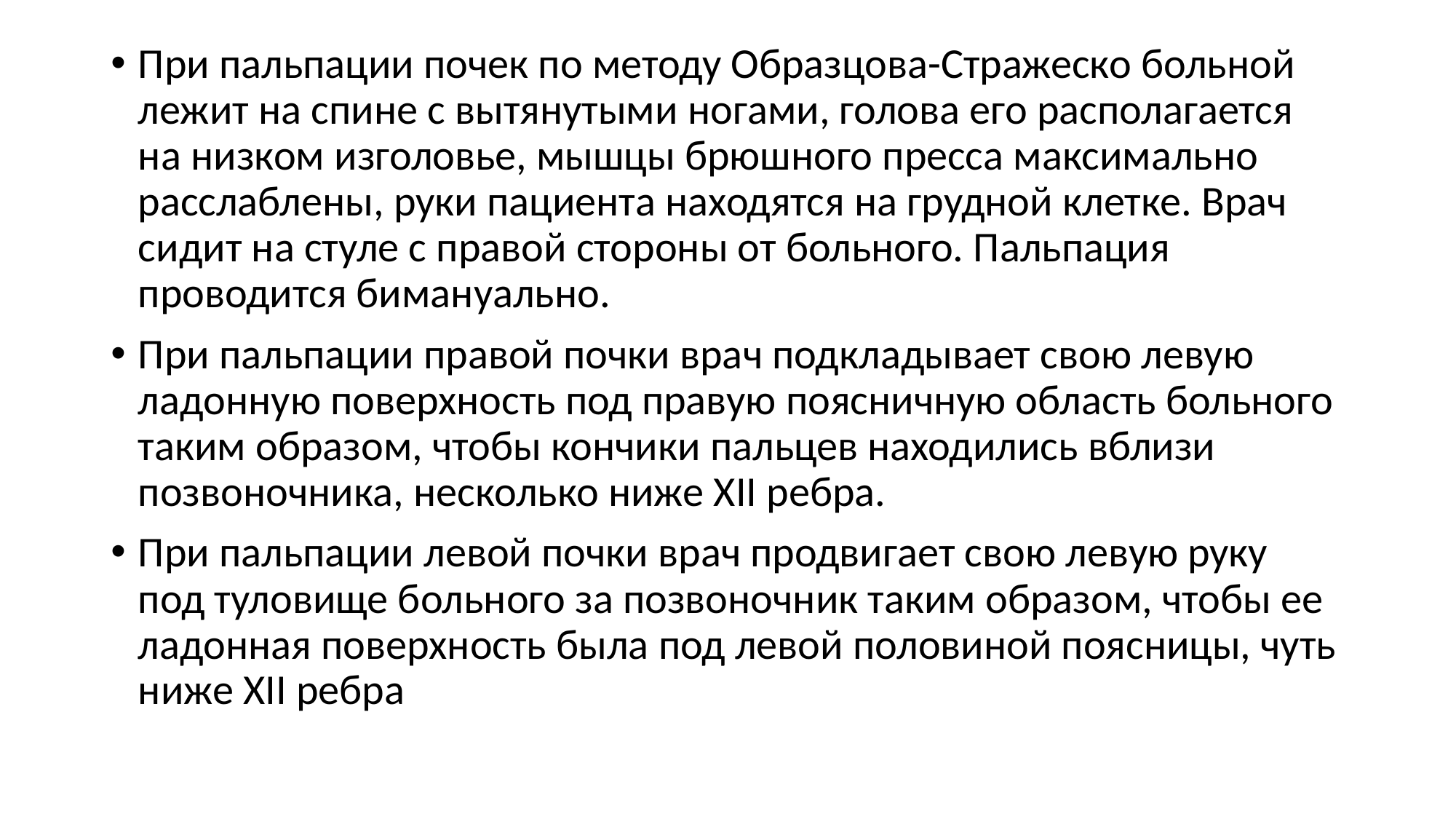

При пальпации почек по методу Образцова-Стражеско больной лежит на спине с вытянутыми ногами, голова его располагается на низком изголовье, мышцы брюшного пресса максимально расслаблены, руки пациента находятся на грудной клетке. Врач сидит на стуле с правой стороны от больного. Пальпация проводится бимануально.
При пальпации правой почки врач подкладывает свою левую ладонную поверхность под правую поясничную область больного таким образом, чтобы кончики пальцев находились вблизи позвоночника, несколько ниже XII ребра.
При пальпации левой почки врач продвигает свою левую руку под туловище больного за позвоночник таким образом, чтобы ее ладонная поверхность была под левой половиной поясницы, чуть ниже XII ребра